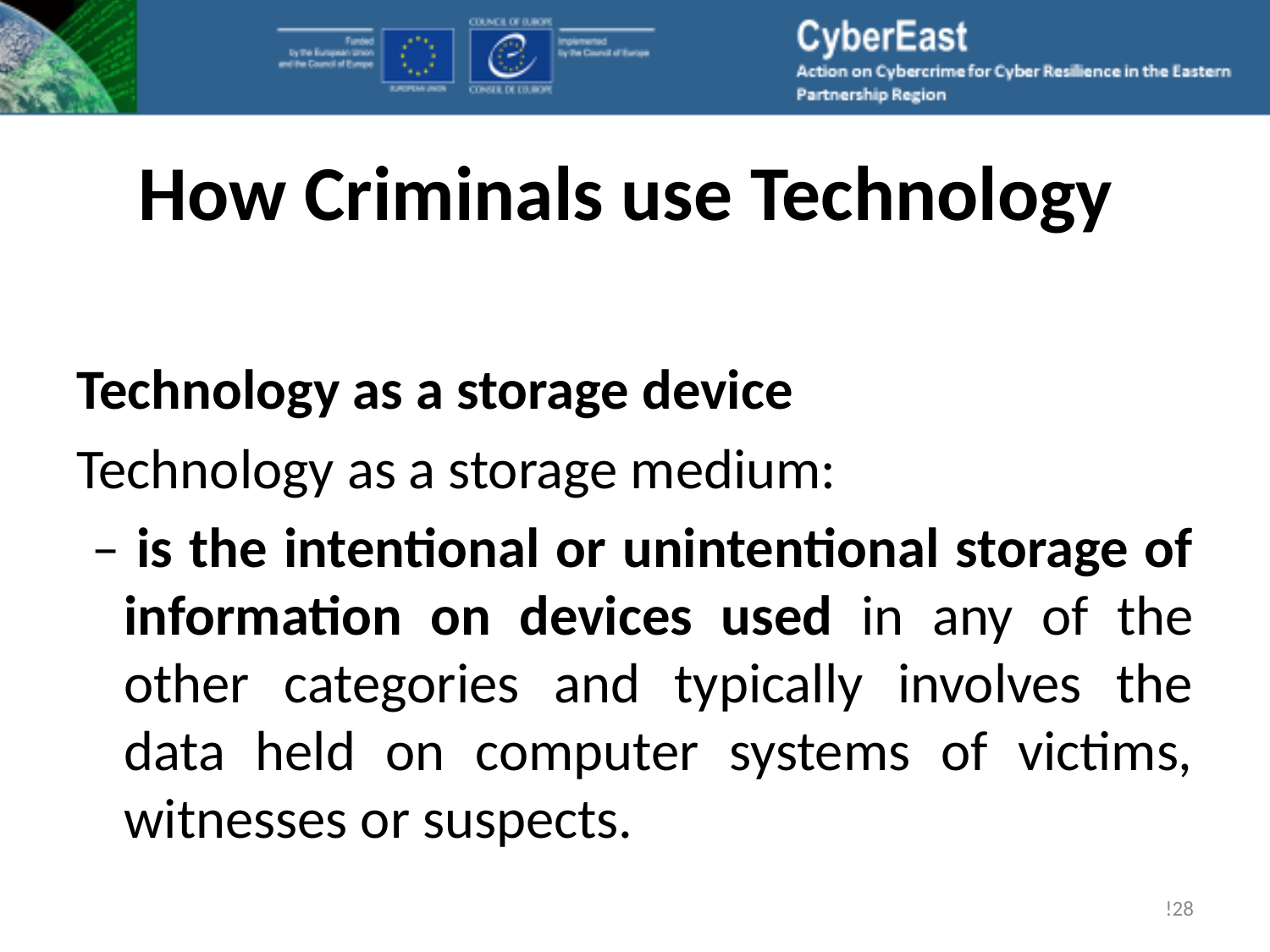

How Criminals use Technology
Technology as a storage device
Technology as a storage medium:
 – is the intentional or unintentional storage of information on devices used in any of the other categories and typically involves the data held on computer systems of victims, witnesses or suspects.

!28